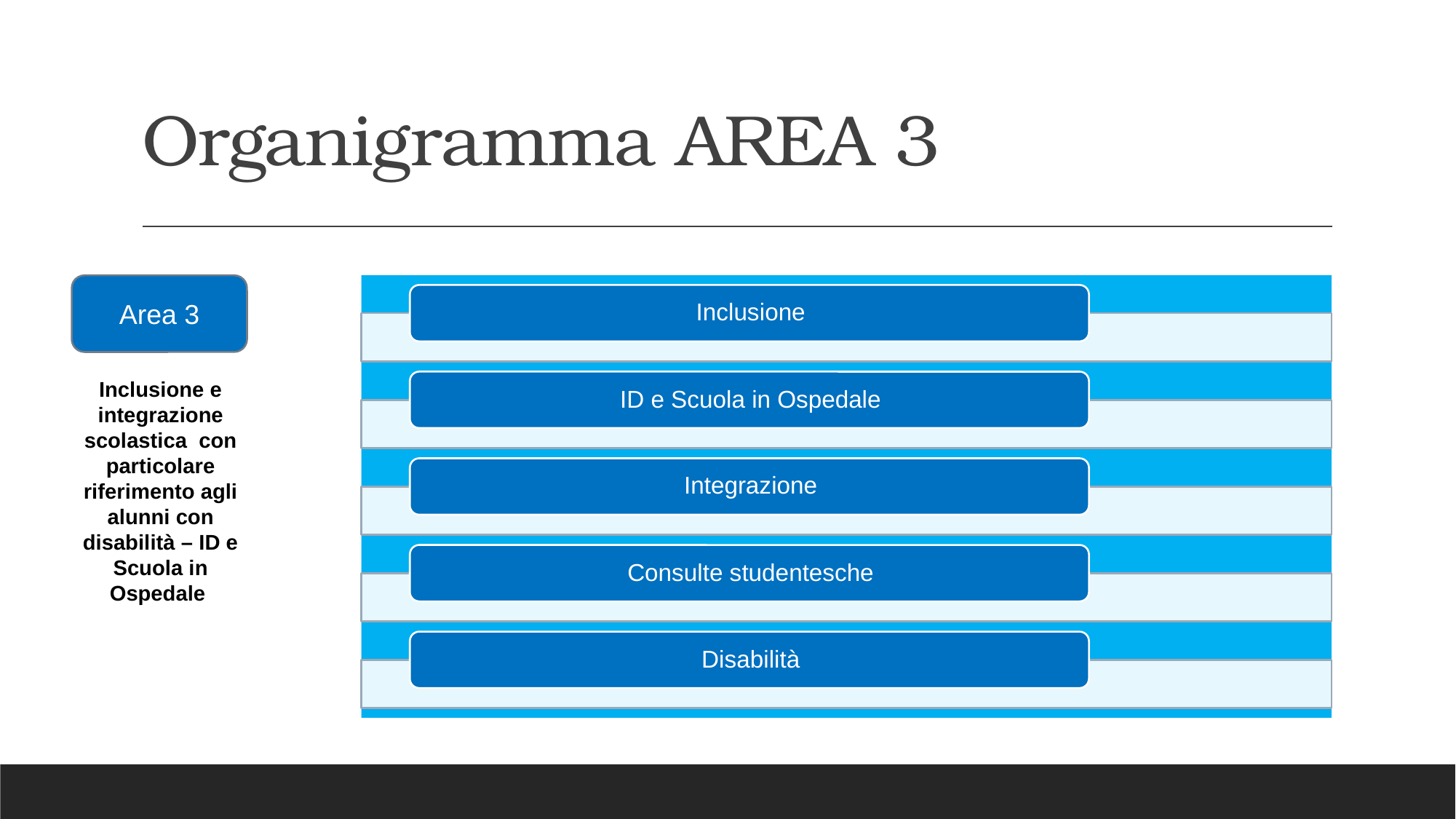

# Organigramma AREA 3
Area 3
Inclusione
ID e Scuola in Ospedale
Integrazione
Consulte studentesche
Disabilità
Inclusione e integrazione scolastica  con particolare riferimento agli alunni con disabilità – ID e Scuola in Ospedale